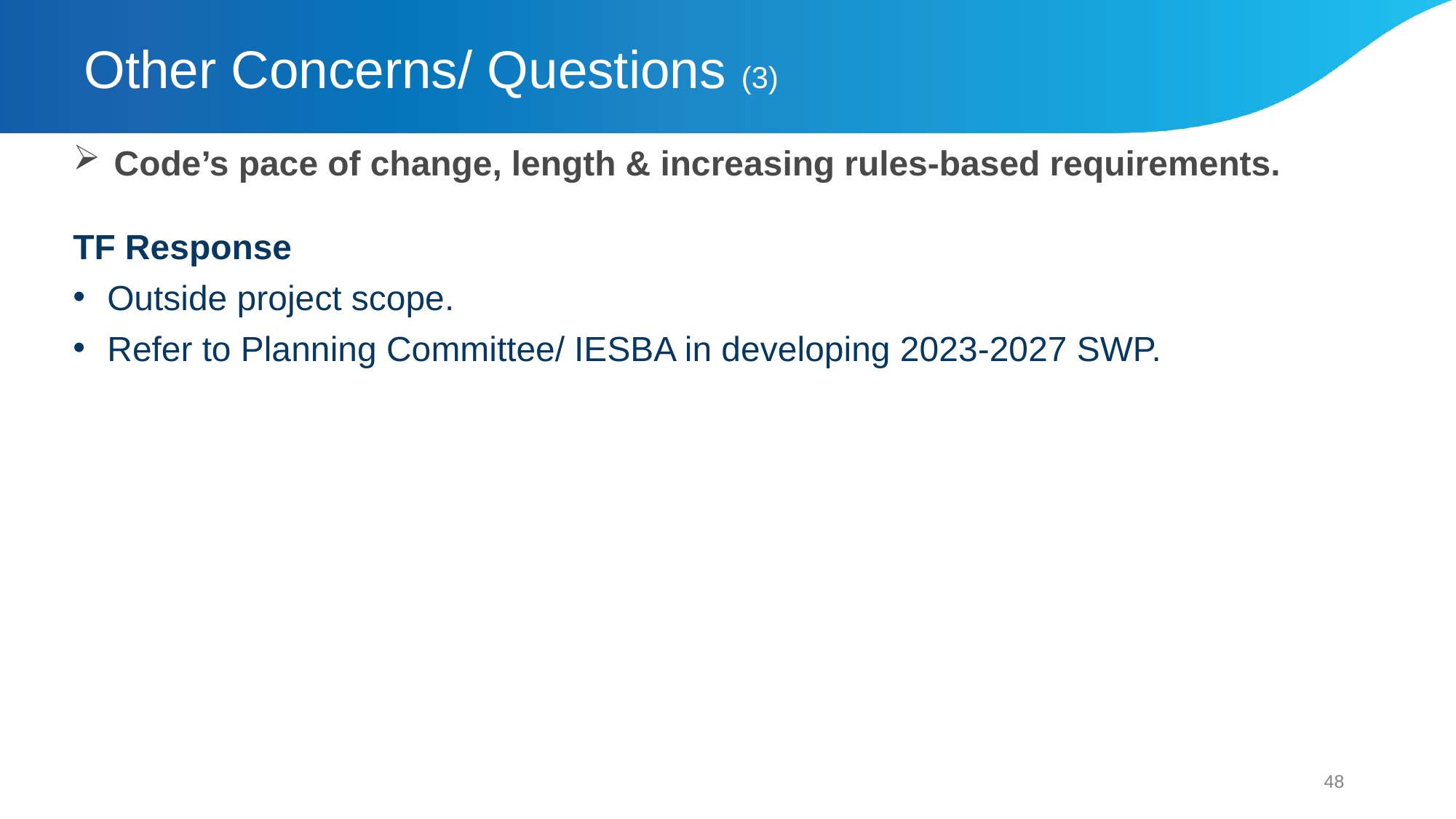

# Other Concerns/ Questions (3)
Code’s pace of change, length & increasing rules-based requirements.

TF Response
Outside project scope.
Refer to Planning Committee/ IESBA in developing 2023-2027 SWP.

48